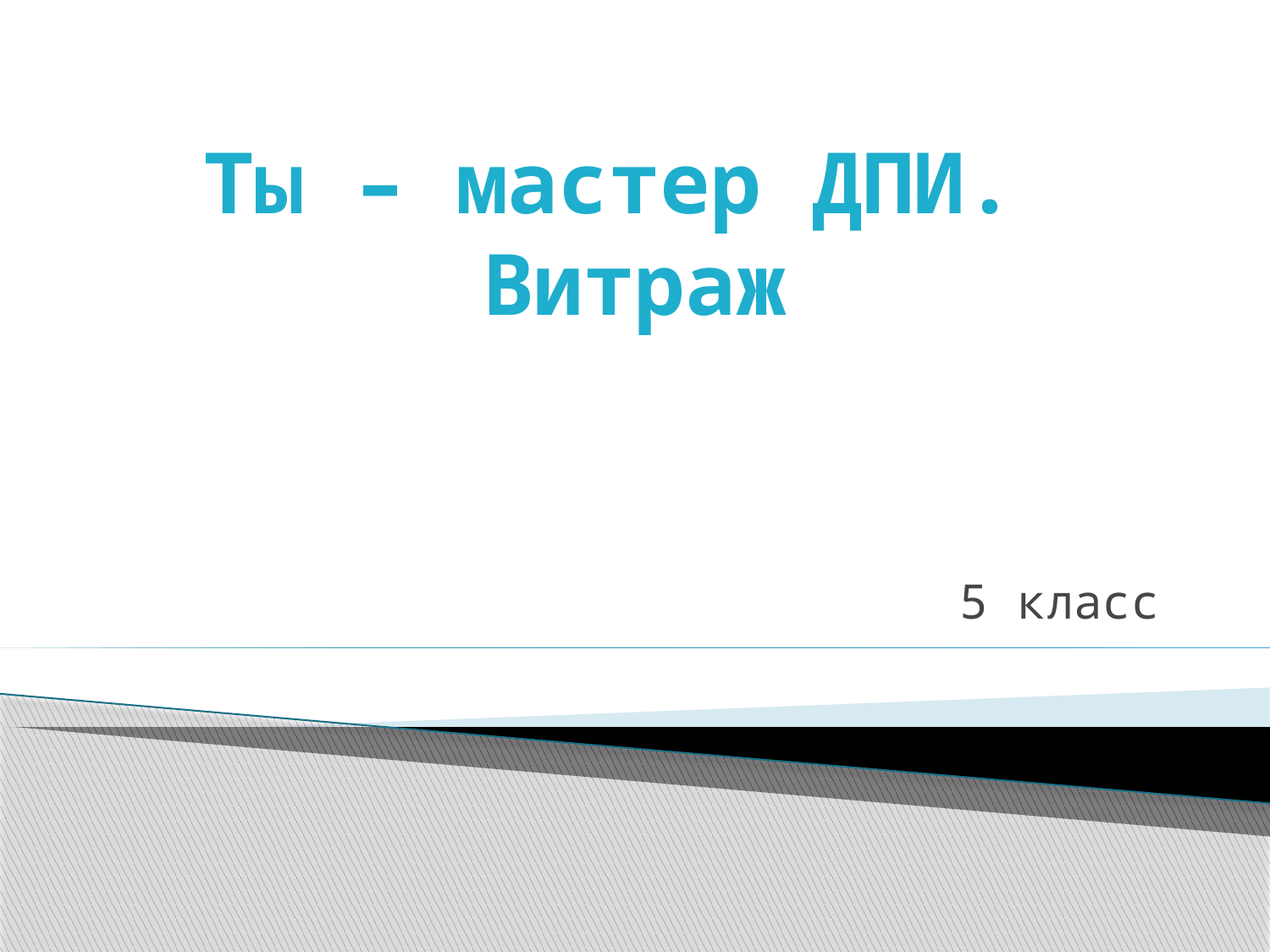

# Ты – мастер ДПИ. Витраж

5 класс